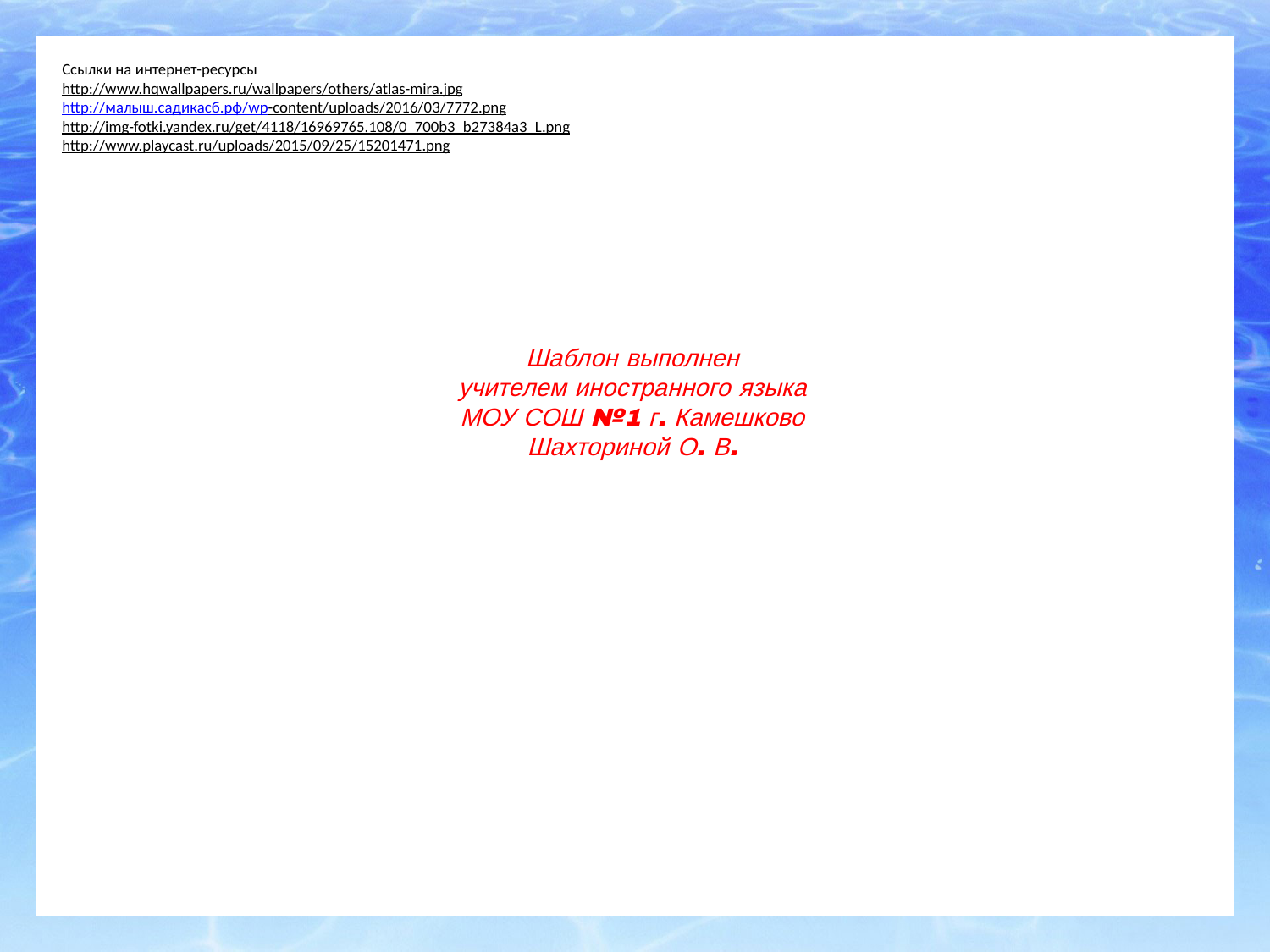

Ссылки на интернет-ресурсы
http://www.hqwallpapers.ru/wallpapers/others/atlas-mira.jpg
http://малыш.садикасб.рф/wp-content/uploads/2016/03/7772.png
http://img-fotki.yandex.ru/get/4118/16969765.108/0_700b3_b27384a3_L.png
http://www.playcast.ru/uploads/2015/09/25/15201471.png
Шаблон выполнен
учителем иностранного языка
МОУ СОШ №1 г. Камешково
Шахториной О. В.